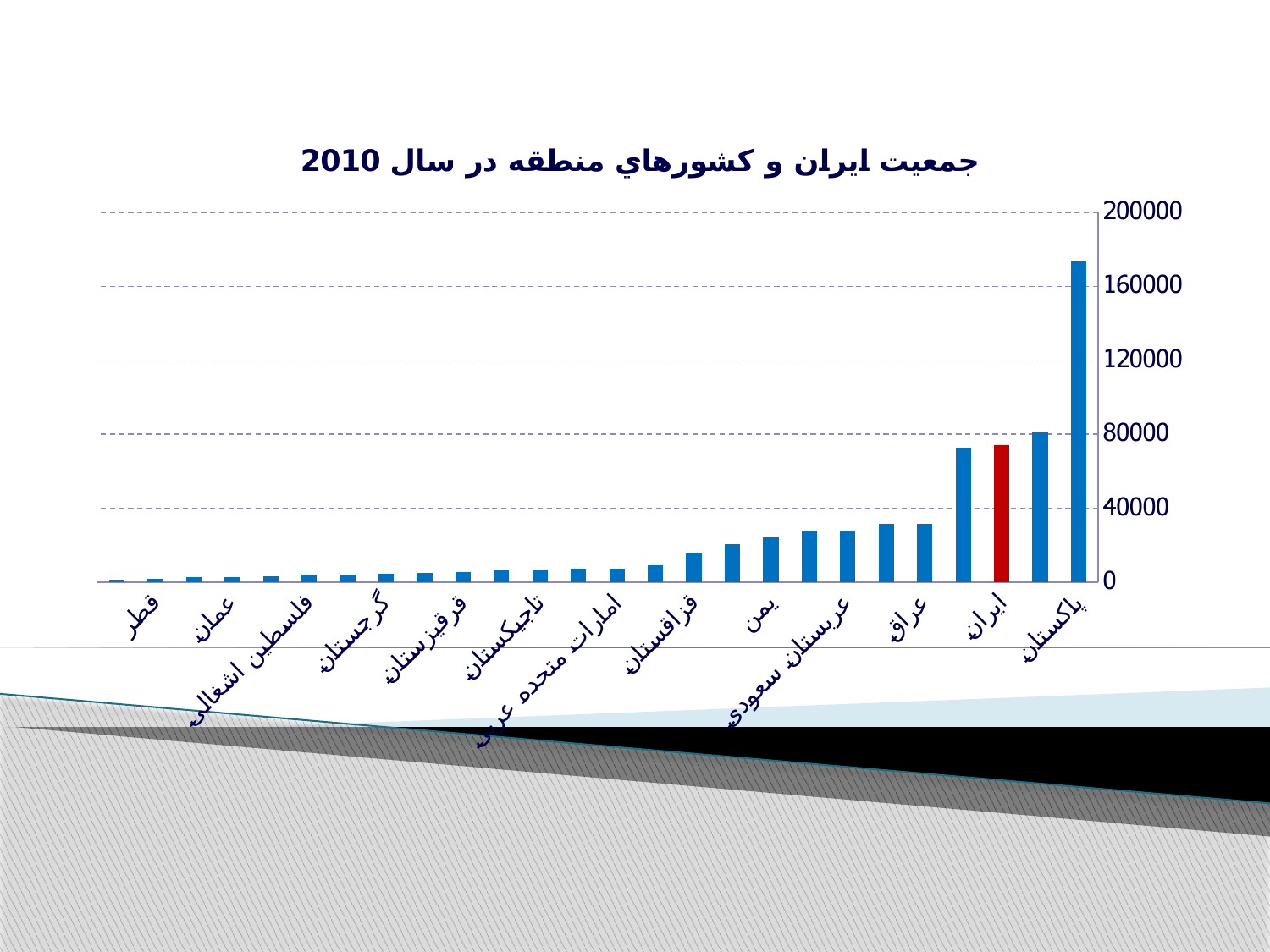

### Chart: جمعيت ايران و کشورهاي منطقه در سال 2010

| Category |  |
|---|---|
| پاکستان | 173593.0 |
| مصر | 81121.0 |
| ایران | 73974.0 |
| ترکیه | 72752.0 |
| عراق | 31672.0 |
| افغانستان | 31412.0 |
| عربستان سعودی | 27448.0 |
| ازبکستان | 27445.0 |
| یمن | 24053.0 |
| سوریه | 20411.0 |
| قزاقستان | 16026.0 |
| آذربایجان | 9188.0 |
| امارات متحده عربی | 7512.0 |
| اسرائیل | 7418.0 |
| تاجیکستان | 6879.0 |
| اردن | 6187.0 |
| قرقیزستان | 5334.0 |
| ترکمنستان | 5042.0 |
| گرجستان | 4352.0 |
| لبنان | 4228.0 |
| فلسطین اشغالی | 4039.0 |
| ارمنستان | 3092.0 |
| عمان | 2782.0 |
| کویت | 2737.0 |
| قطر | 1759.0 |
| بحرین | 1262.0 |